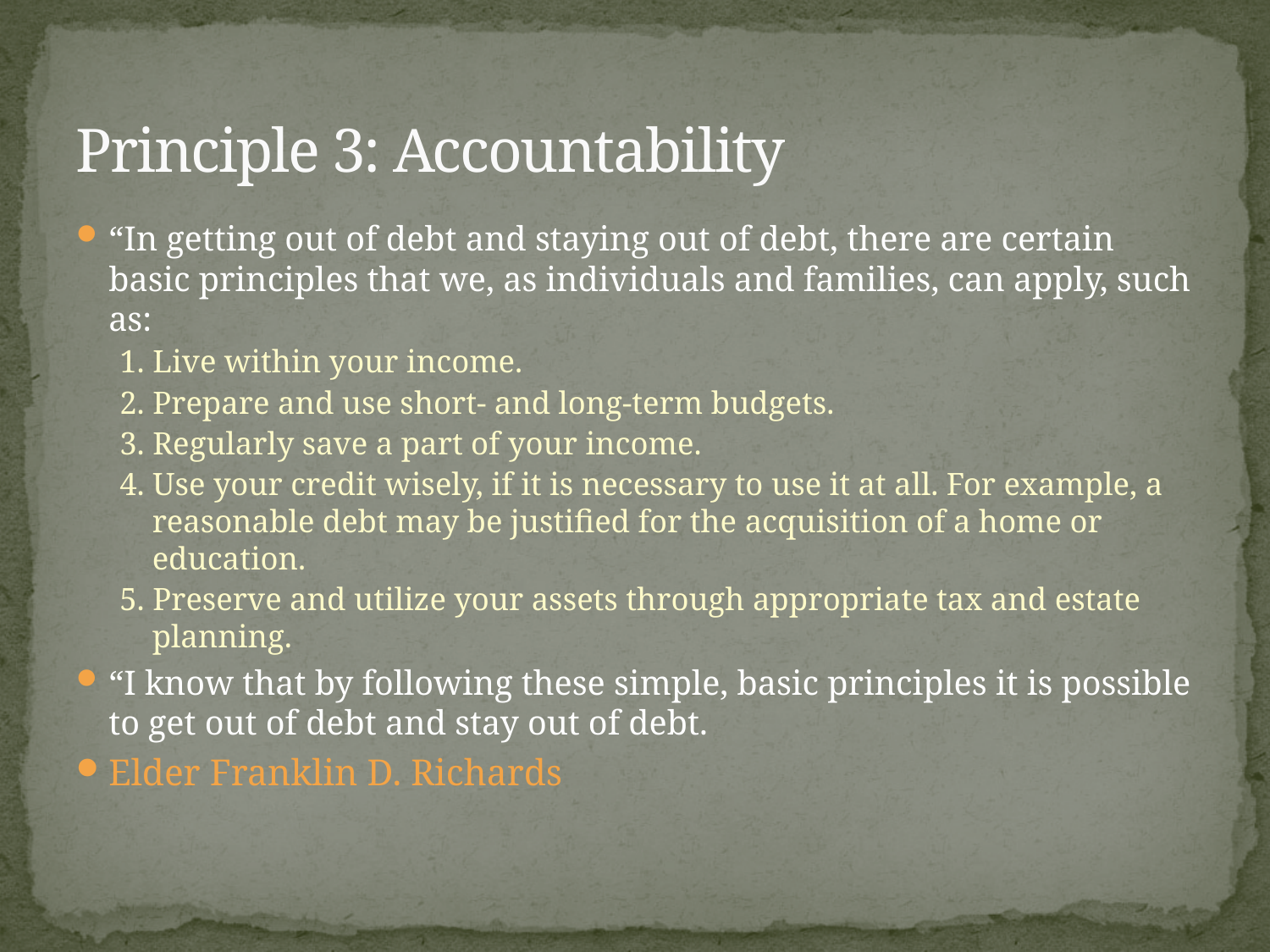

# Principle 3: Accountability
“In getting out of debt and staying out of debt, there are certain basic principles that we, as individuals and families, can apply, such as:
1. Live within your income.
2. Prepare and use short- and long-term budgets.
3. Regularly save a part of your income.
4. Use your credit wisely, if it is necessary to use it at all. For example, a reasonable debt may be justified for the acquisition of a home or education.
5. Preserve and utilize your assets through appropriate tax and estate planning.
“I know that by following these simple, basic principles it is possible to get out of debt and stay out of debt.
Elder Franklin D. Richards